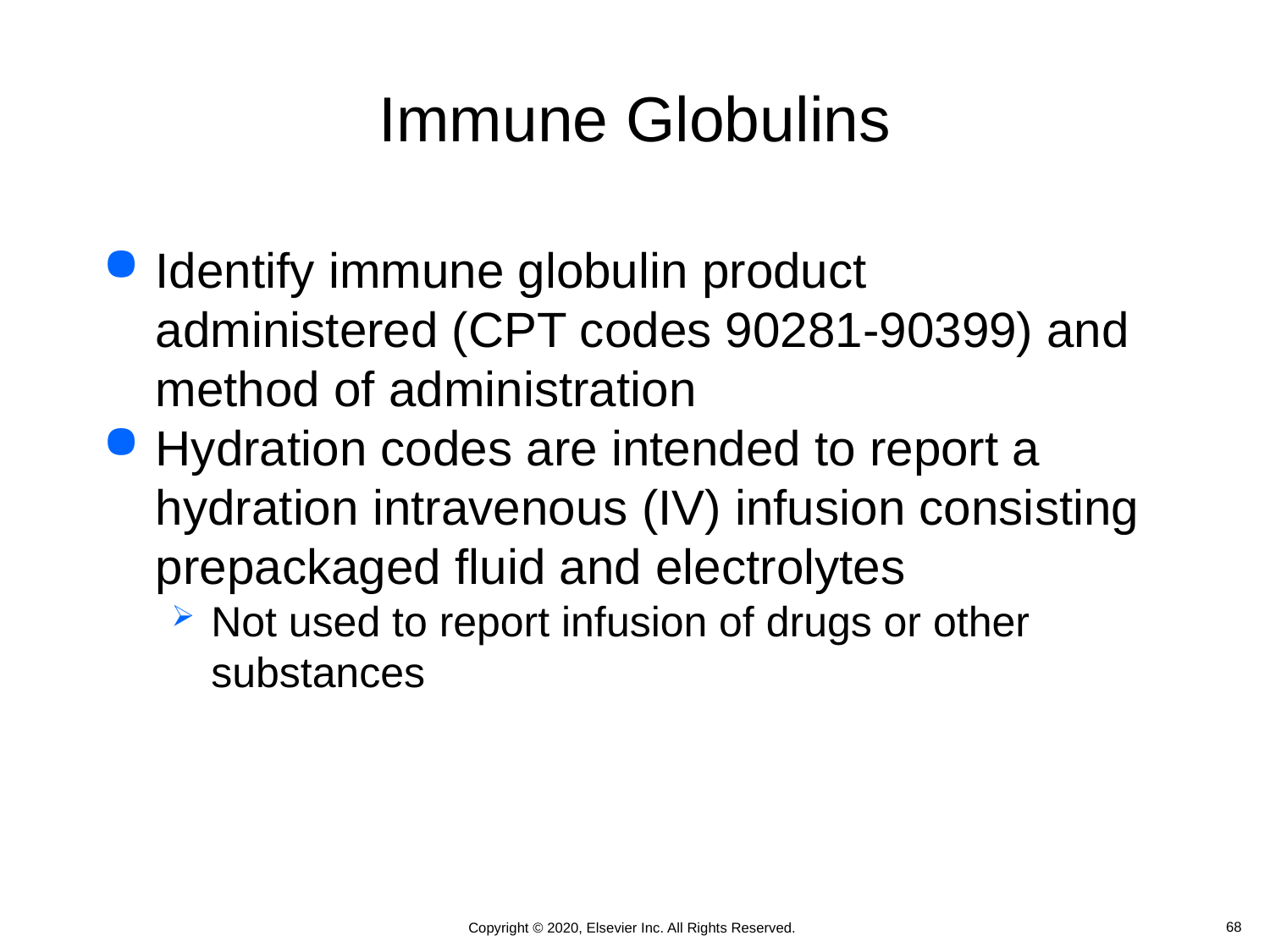

# Immune Globulins
Identify immune globulin product administered (CPT codes 90281-90399) and method of administration
Hydration codes are intended to report a hydration intravenous (IV) infusion consisting prepackaged fluid and electrolytes
Not used to report infusion of drugs or other substances
 68